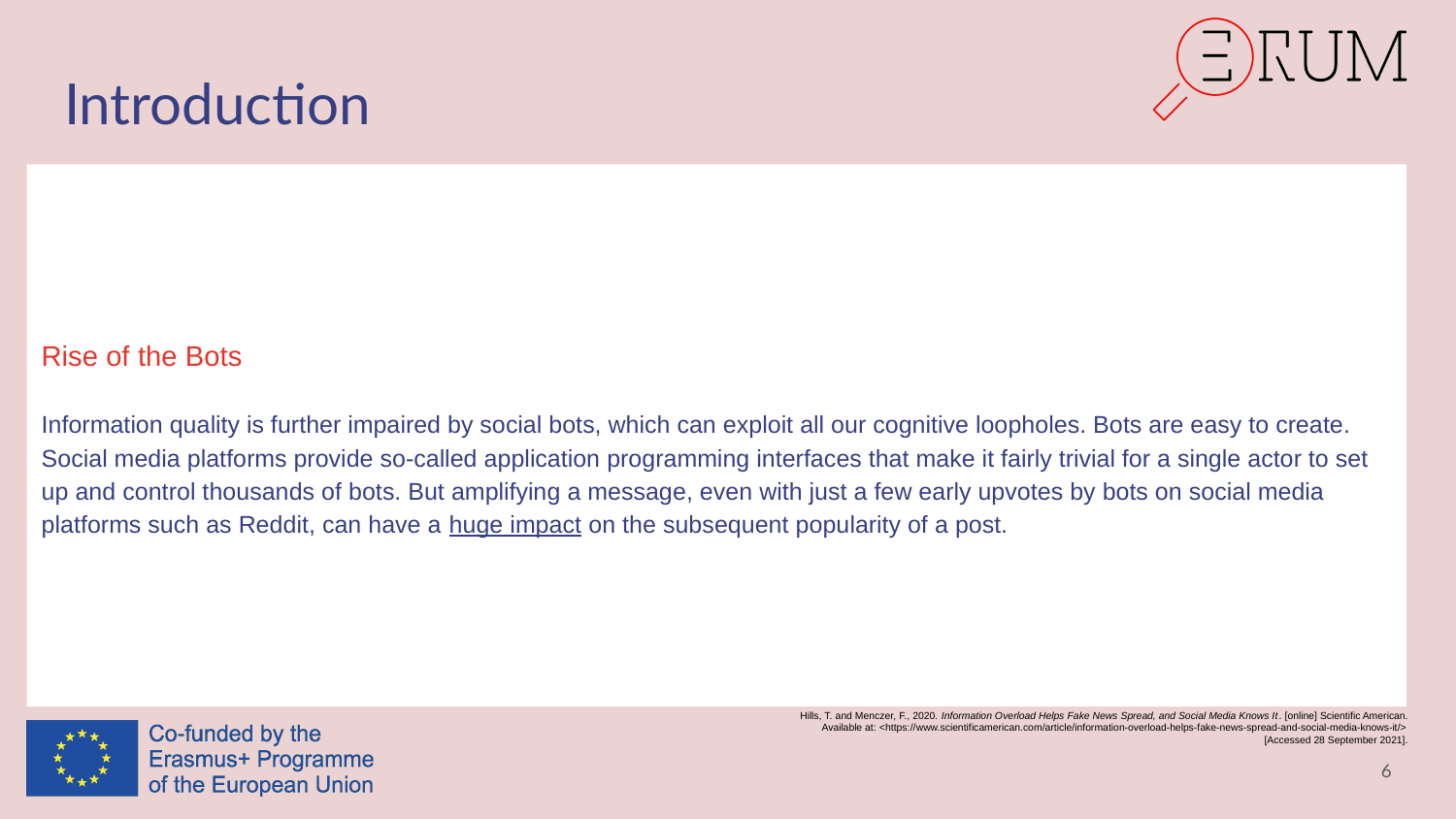

# Introduction
Rise of the Bots

Information quality is further impaired by social bots, which can exploit all our cognitive loopholes. Bots are easy to create. Social media platforms provide so-called application programming interfaces that make it fairly trivial for a single actor to set up and control thousands of bots. But amplifying a message, even with just a few early upvotes by bots on social media platforms such as Reddit, can have a huge impact on the subsequent popularity of a post.
Hills, T. and Menczer, F., 2020. Information Overload Helps Fake News Spread, and Social Media Knows It. [online] Scientific American. Available at: <https://www.scientificamerican.com/article/information-overload-helps-fake-news-spread-and-social-media-knows-it/> [Accessed 28 September 2021].
6